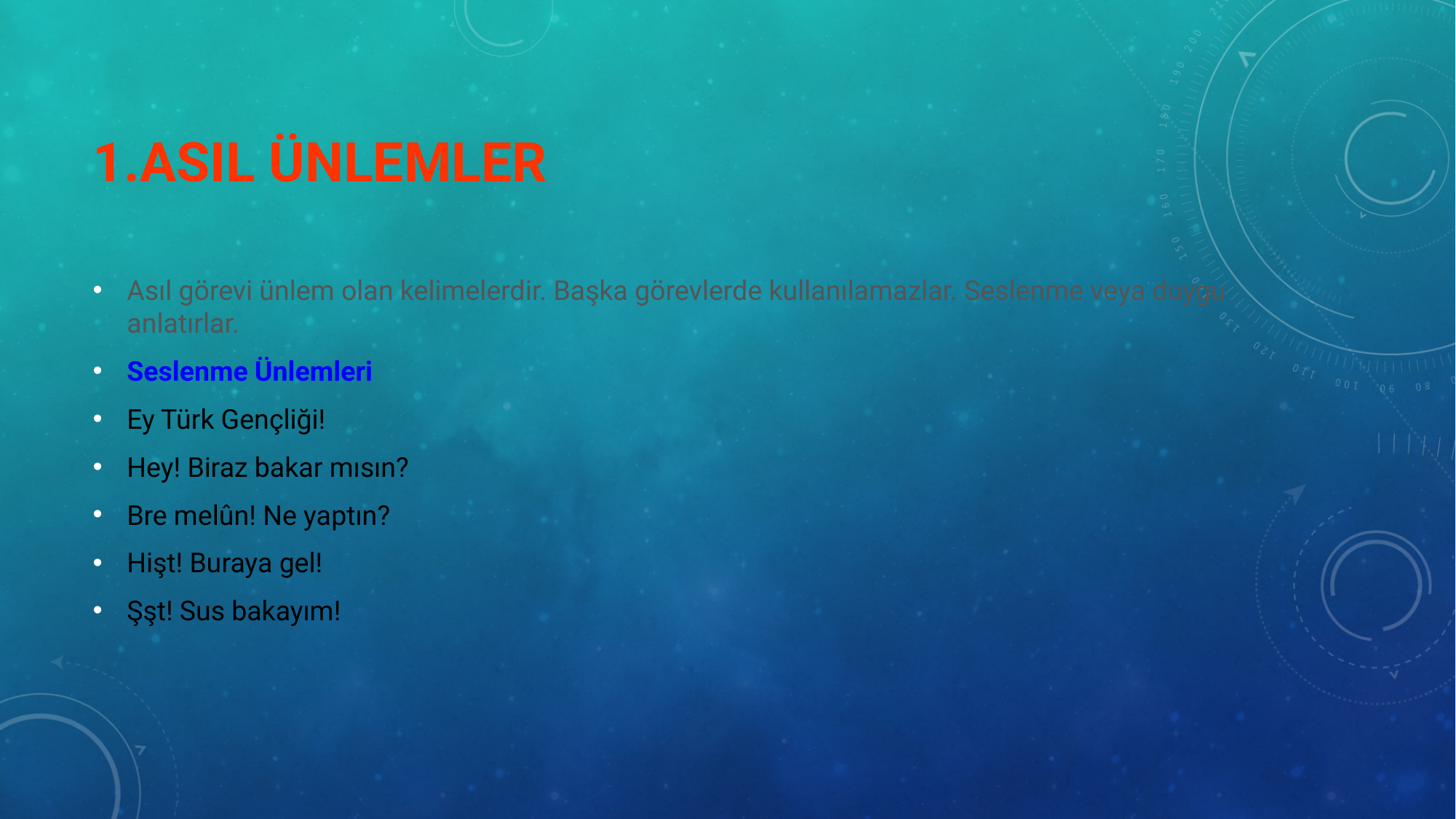

# 1.ASIL ÜNLEMLER
Asıl görevi ünlem olan kelimelerdir. Başka görevlerde kullanılamazlar. Seslenme veya duygu anlatırlar.
Seslenme Ünlemleri
Ey Türk Gençliği!
Hey! Biraz bakar mısın?
Bre melûn! Ne yaptın?
Hişt! Buraya gel!
Şşt! Sus bakayım!